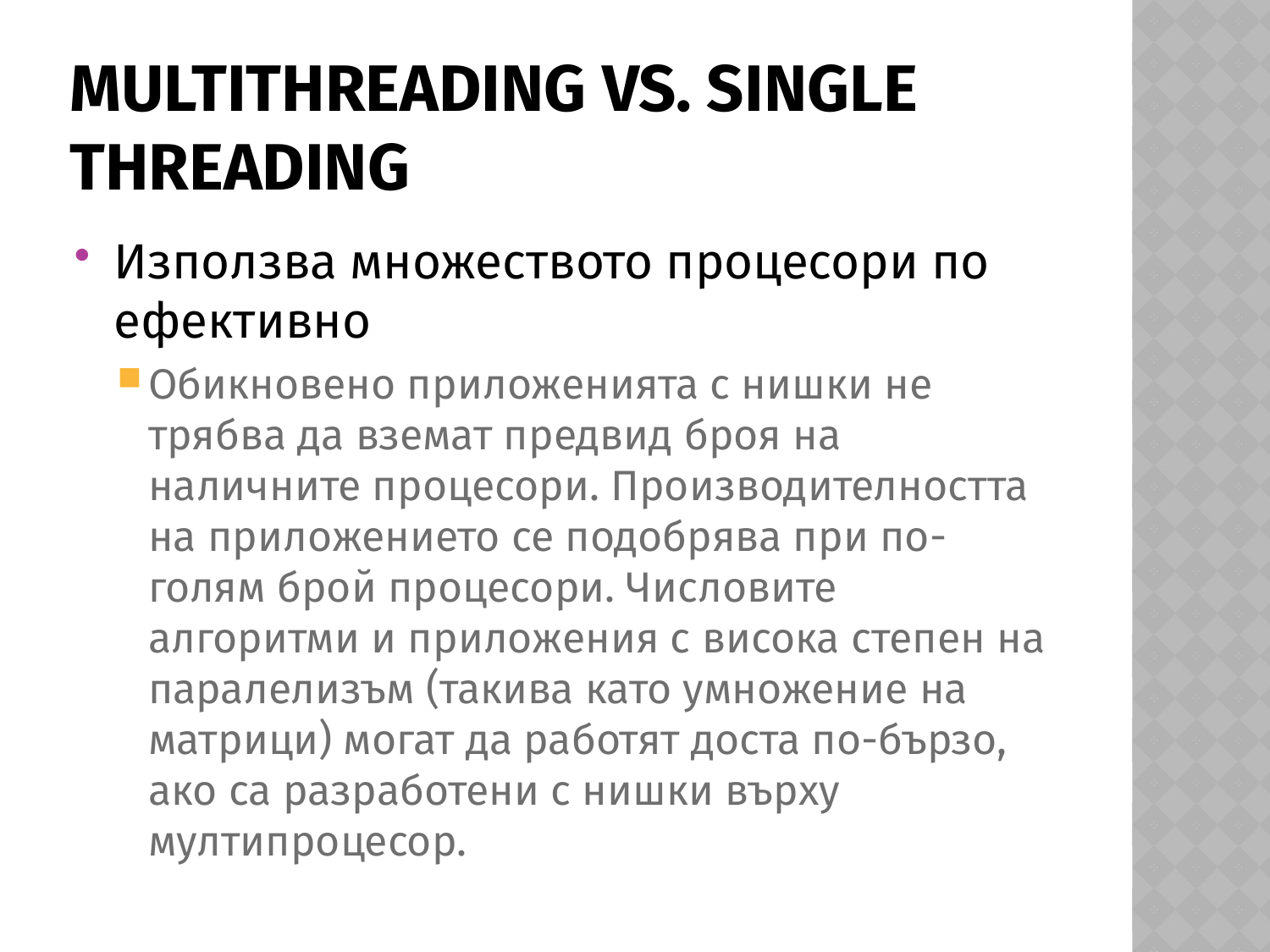

# Multithreading vs. Single threading
Използва множеството процесори по ефективно
Обикновено приложенията с нишки не трябва да вземат предвид броя на наличните процесори. Производителността на приложението се подобрява при по-голям брой процесори. Числовите алгоритми и приложения с висока степен на паралелизъм (такива като умножение на матрици) могат да работят доста по-бързо, ако са разработени с нишки върху мултипроцесор.